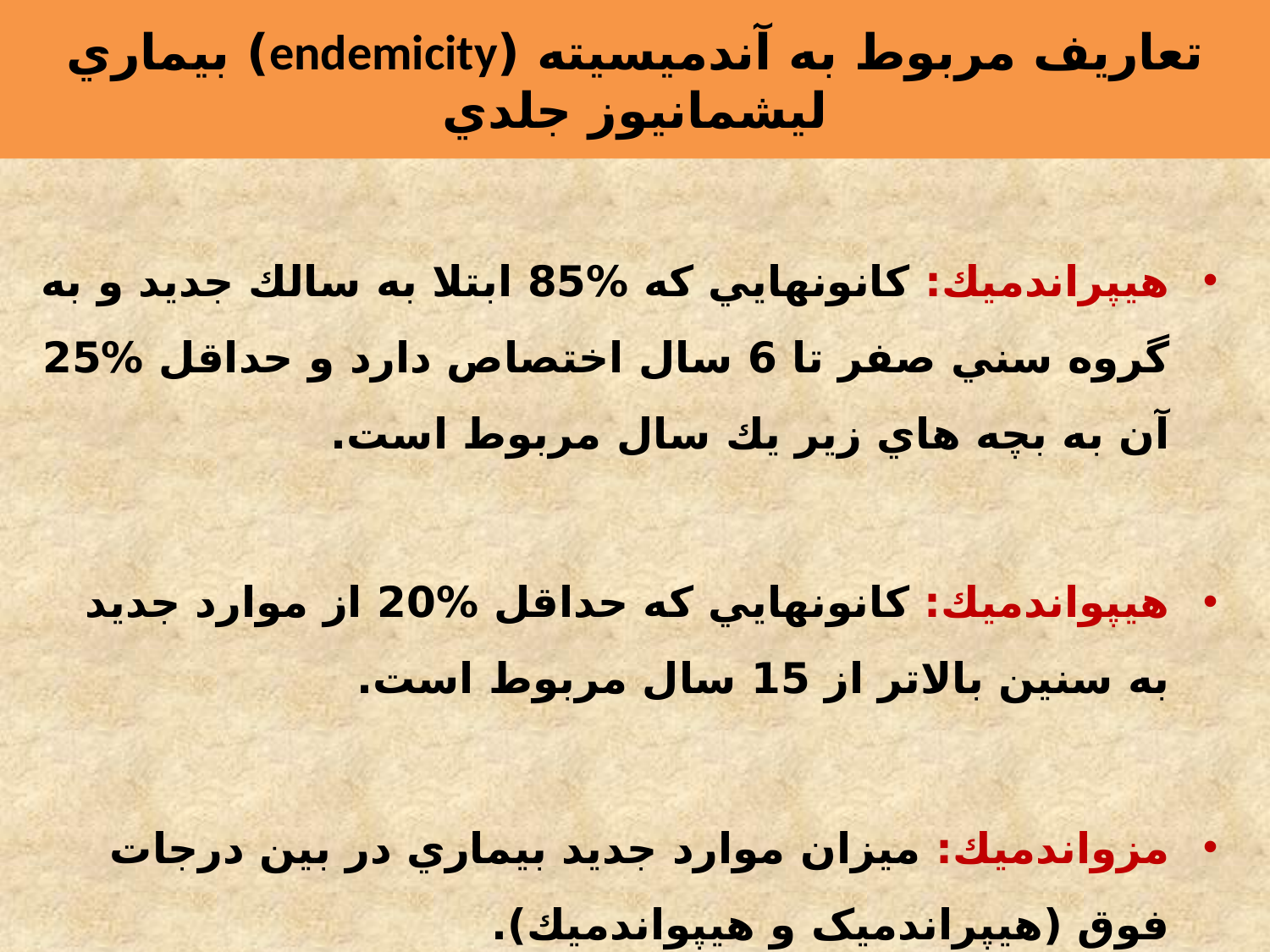

# تعاريف مربوط به آندميسيته (endemicity) بيماري ليشمانيوز جلدي
هيپراندميك: كانون‏هايي كه %85 ابتلا به سالك جديد و به گروه سني صفر تا 6 سال اختصاص دارد و حداقل %25 آن به بچه هاي زير يك سال مربوط است.

هيپواندميك: كانون‏هايي كه حداقل %20 از موارد جديد به سنين بالاتر از 15 سال مربوط است.

مزواندميك: ميزان موارد جديد بيماري در بين درجات فوق (هيپراندمیک و هيپواندميك).